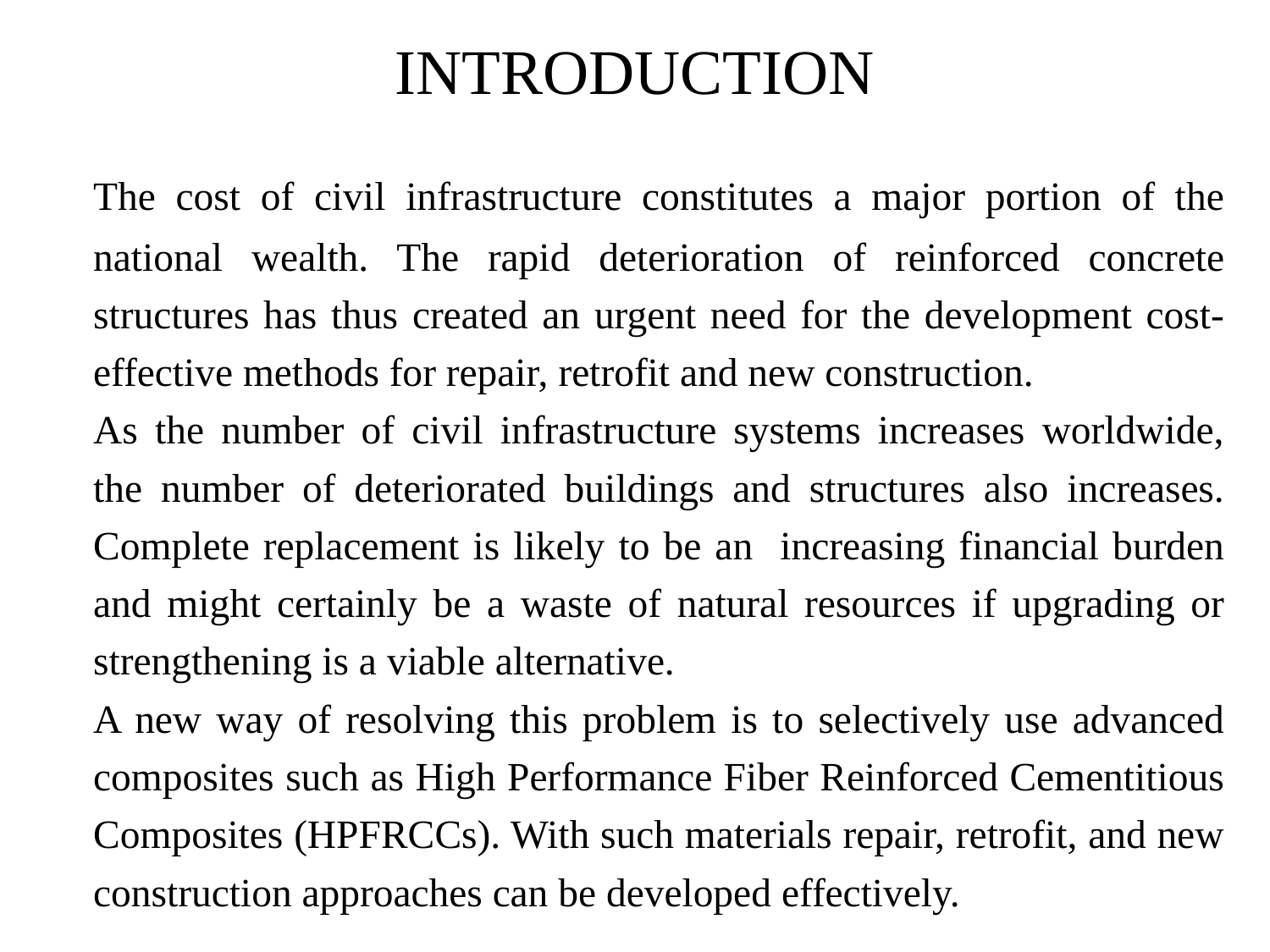

# INTRODUCTION
			The cost of civil infrastructure constitutes a major portion of the national wealth. The rapid deterioration of reinforced concrete structures has thus created an urgent need for the development cost-effective methods for repair, retrofit and new construction.
			As the number of civil infrastructure systems increases worldwide, the number of deteriorated buildings and structures also increases. Complete replacement is likely to be an  increasing financial burden and might certainly be a waste of natural resources if upgrading or strengthening is a viable alternative.
			A new way of resolving this problem is to selectively use advanced composites such as High Performance Fiber Reinforced Cementitious Composites (HPFRCCs). With such materials repair, retrofit, and new construction approaches can be developed effectively.